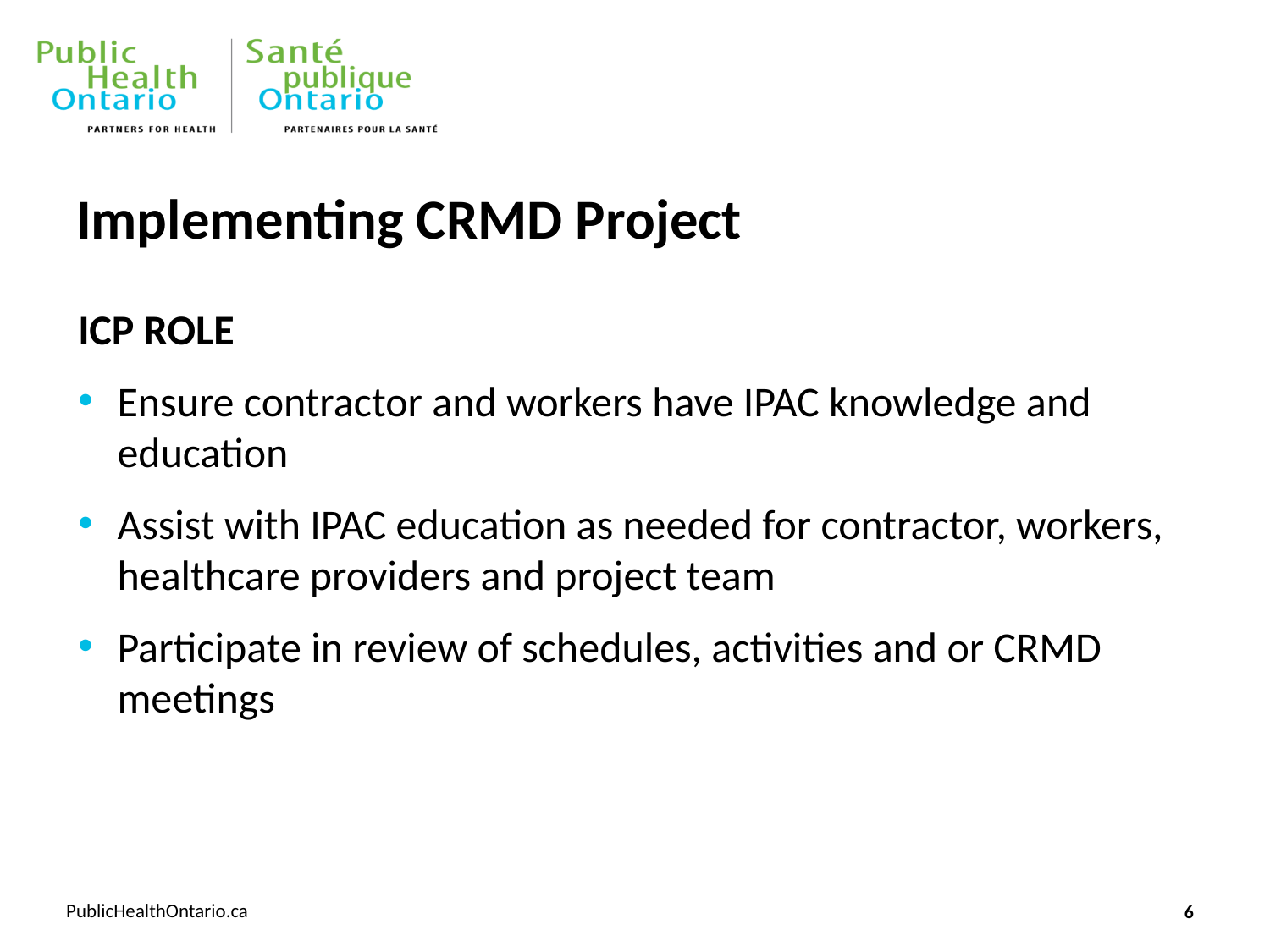

# Implementing CRMD Project
ICP role
Ensure contractor and workers have IPAC knowledge and education
Assist with IPAC education as needed for contractor, workers, healthcare providers and project team
Participate in review of schedules, activities and or CRMD meetings
6